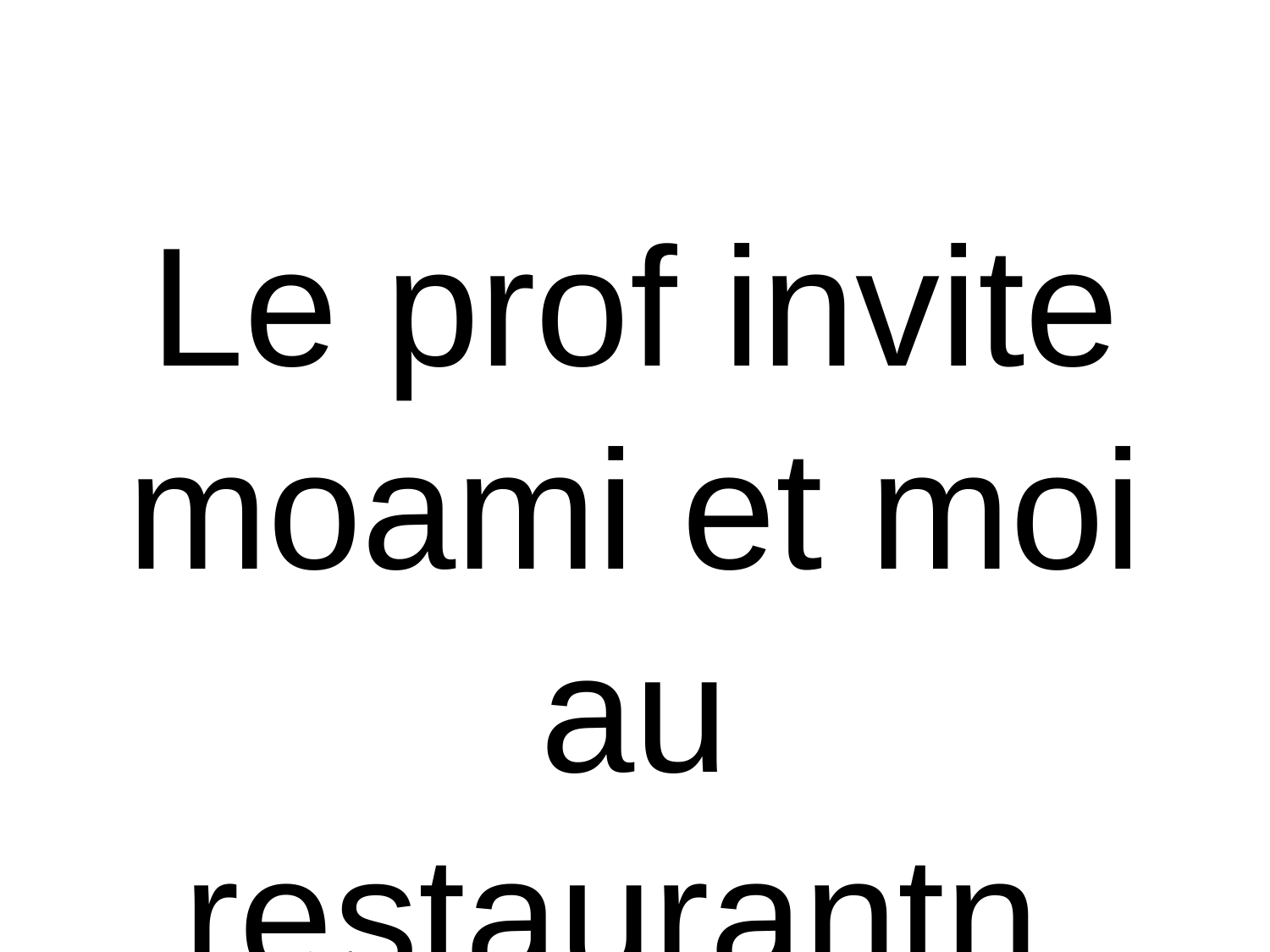

Le prof invite moami et moi au restaurantn.